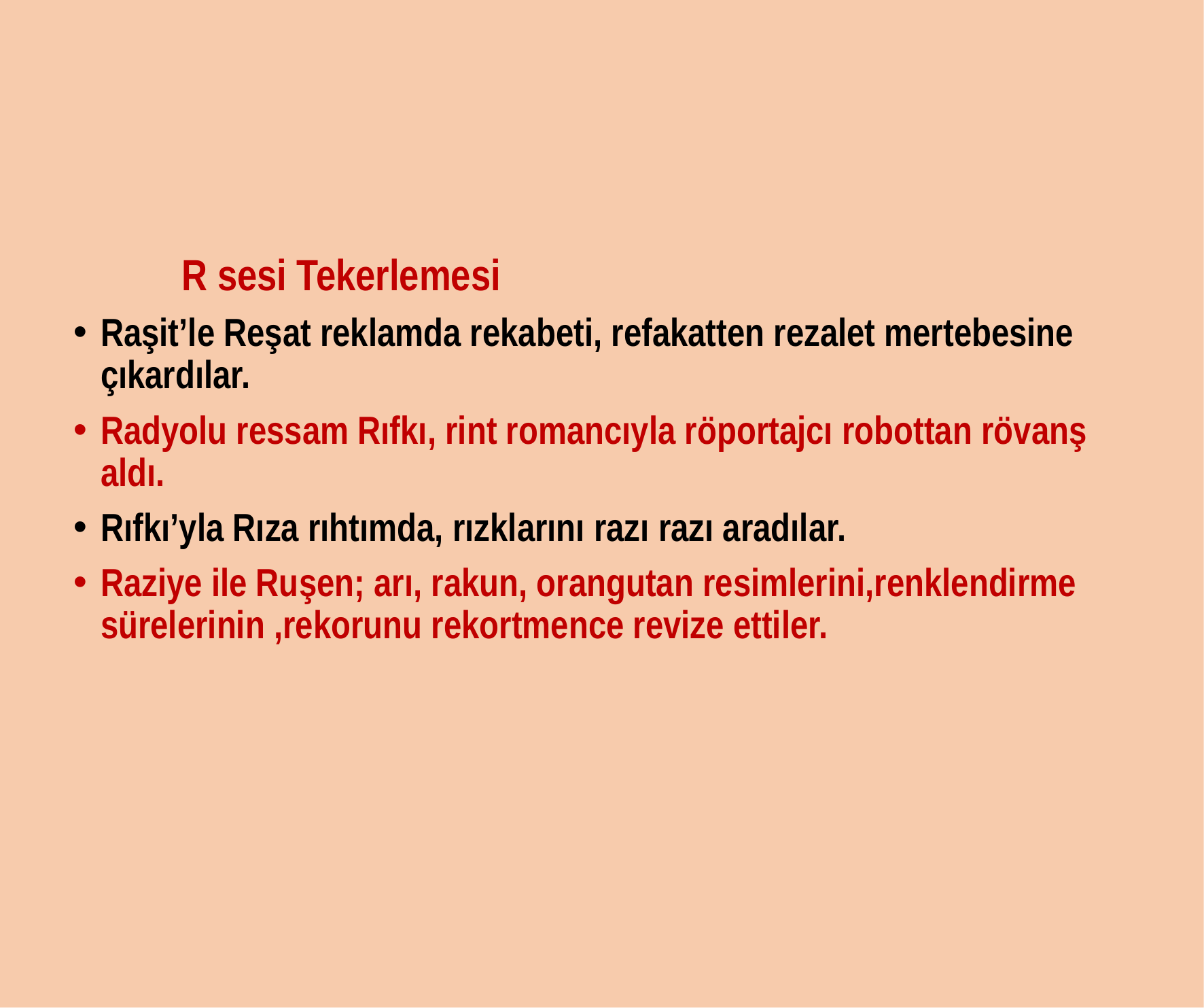

R sesi Tekerlemesi
Raşit’le Reşat reklamda rekabeti, refakatten rezalet mertebesine çıkardılar.
Radyolu ressam Rıfkı, rint romancıyla röportajcı robottan rövanş aldı.
Rıfkı’yla Rıza rıhtımda, rızklarını razı razı aradılar.
Raziye ile Ruşen; arı, rakun, orangutan resimlerini,renklendirme sürelerinin ,rekorunu rekortmence revize ettiler.